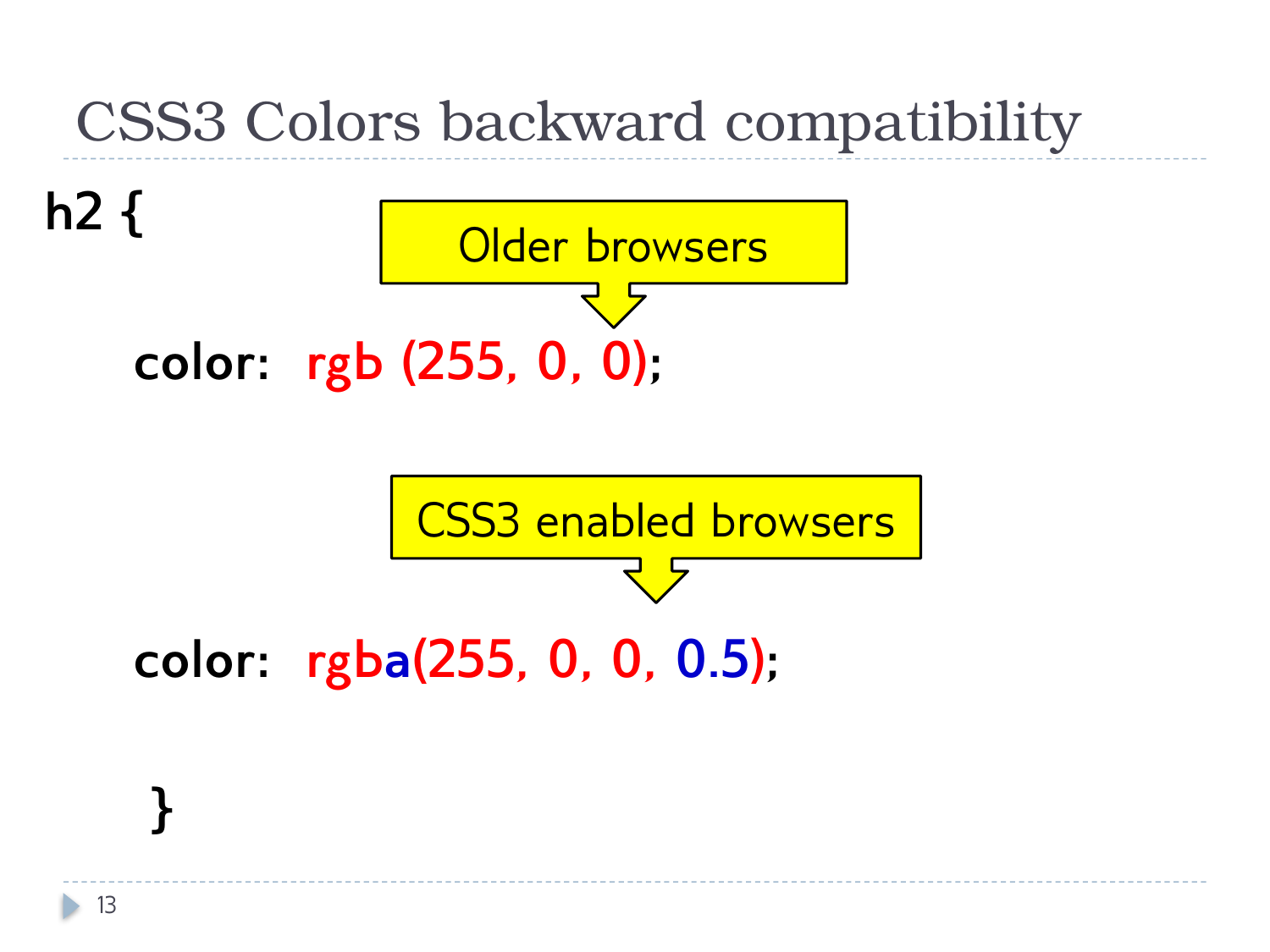

# CSS3 Colors backward compatibility
h2 {

     color:  rgb (255, 0, 0);

     color:  rgba(255, 0, 0, 0.5);

      }

Older browsers
CSS3 enabled browsers
13